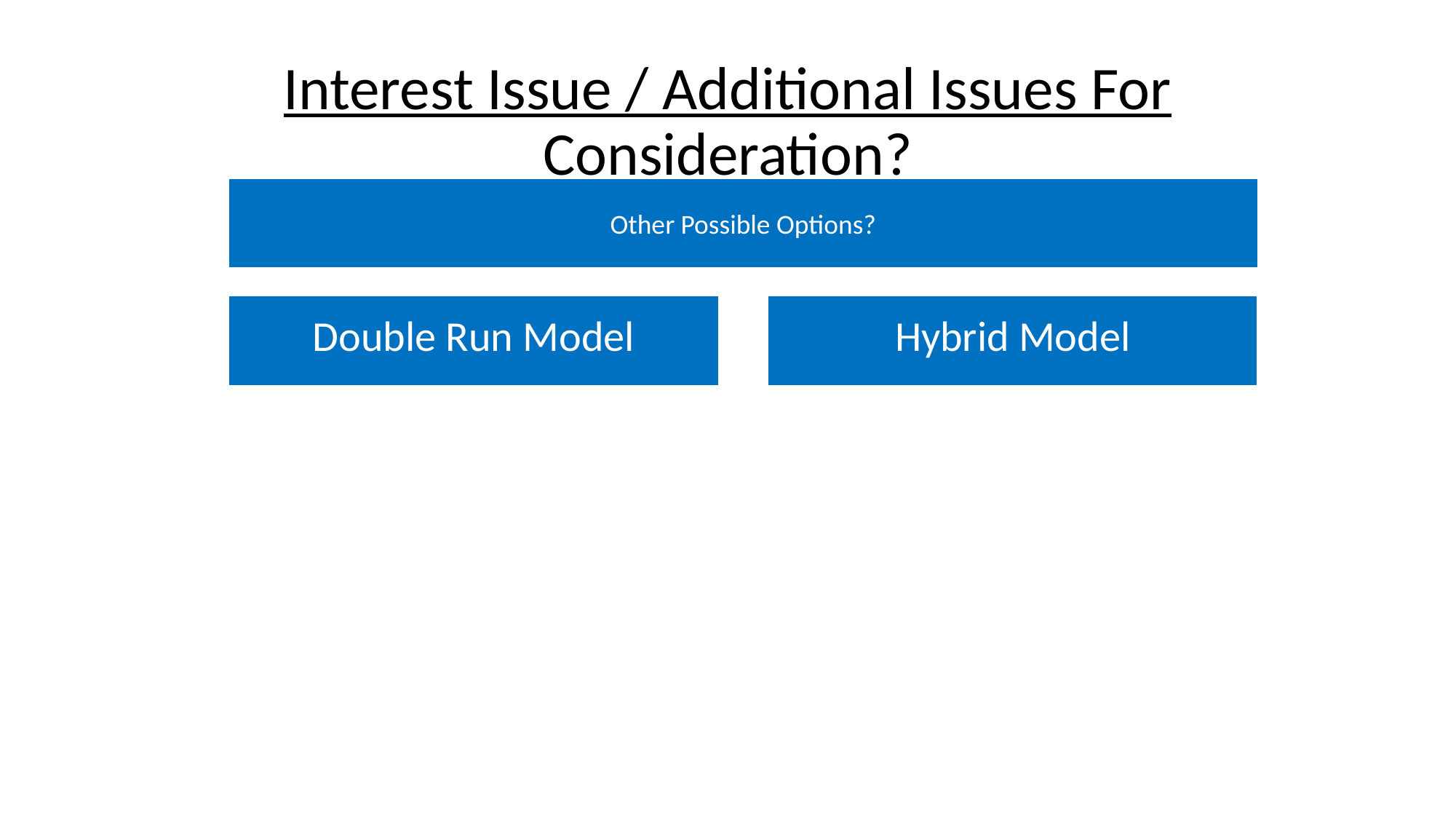

# Interest Issue / Additional Issues For Consideration?
Other Possible Options?
Double Run Model
Hybrid Model